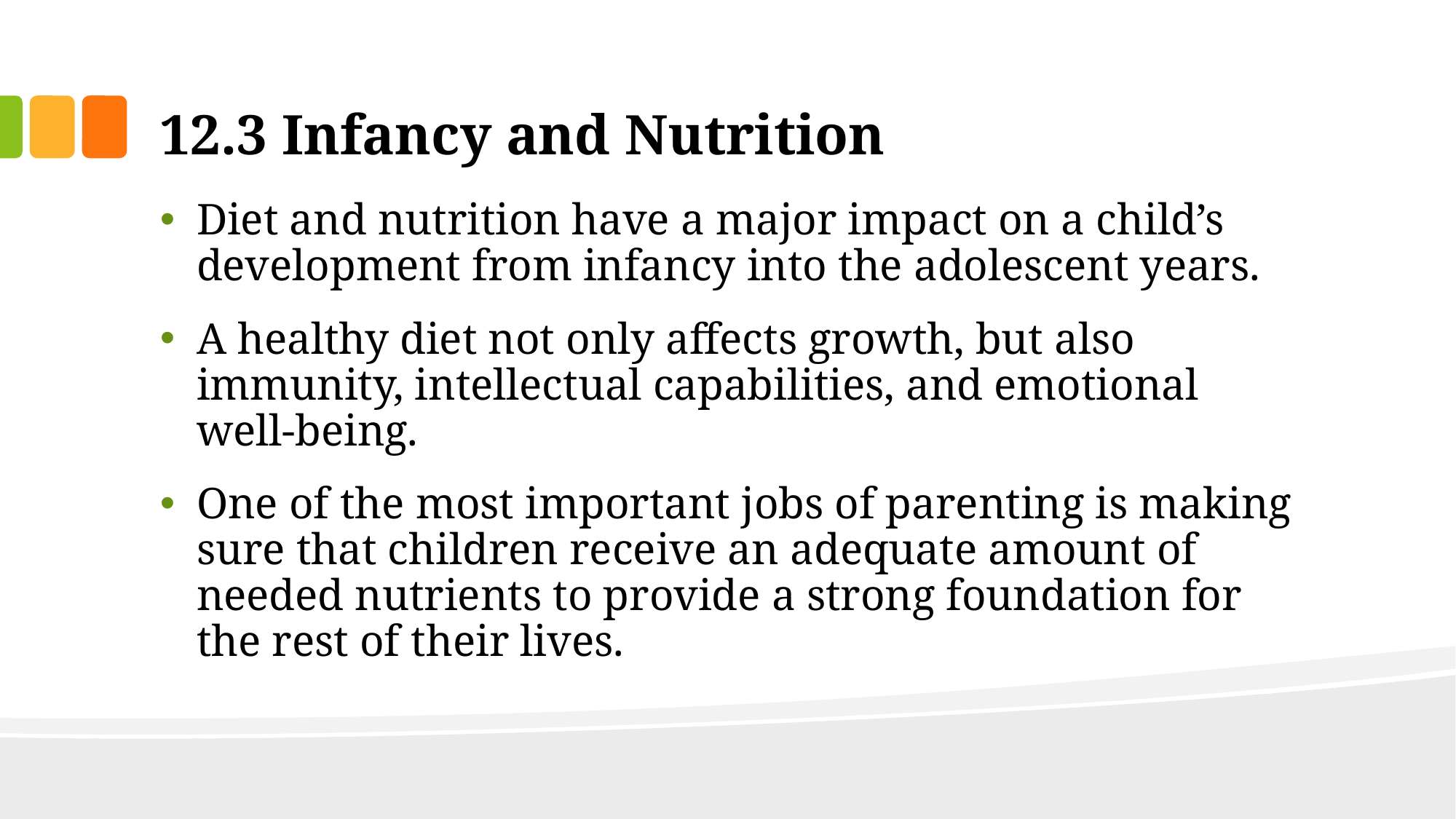

# 12.3 Infancy and Nutrition
Diet and nutrition have a major impact on a child’s development from infancy into the adolescent years.
A healthy diet not only affects growth, but also immunity, intellectual capabilities, and emotional well-being.
One of the most important jobs of parenting is making sure that children receive an adequate amount of needed nutrients to provide a strong foundation for the rest of their lives.